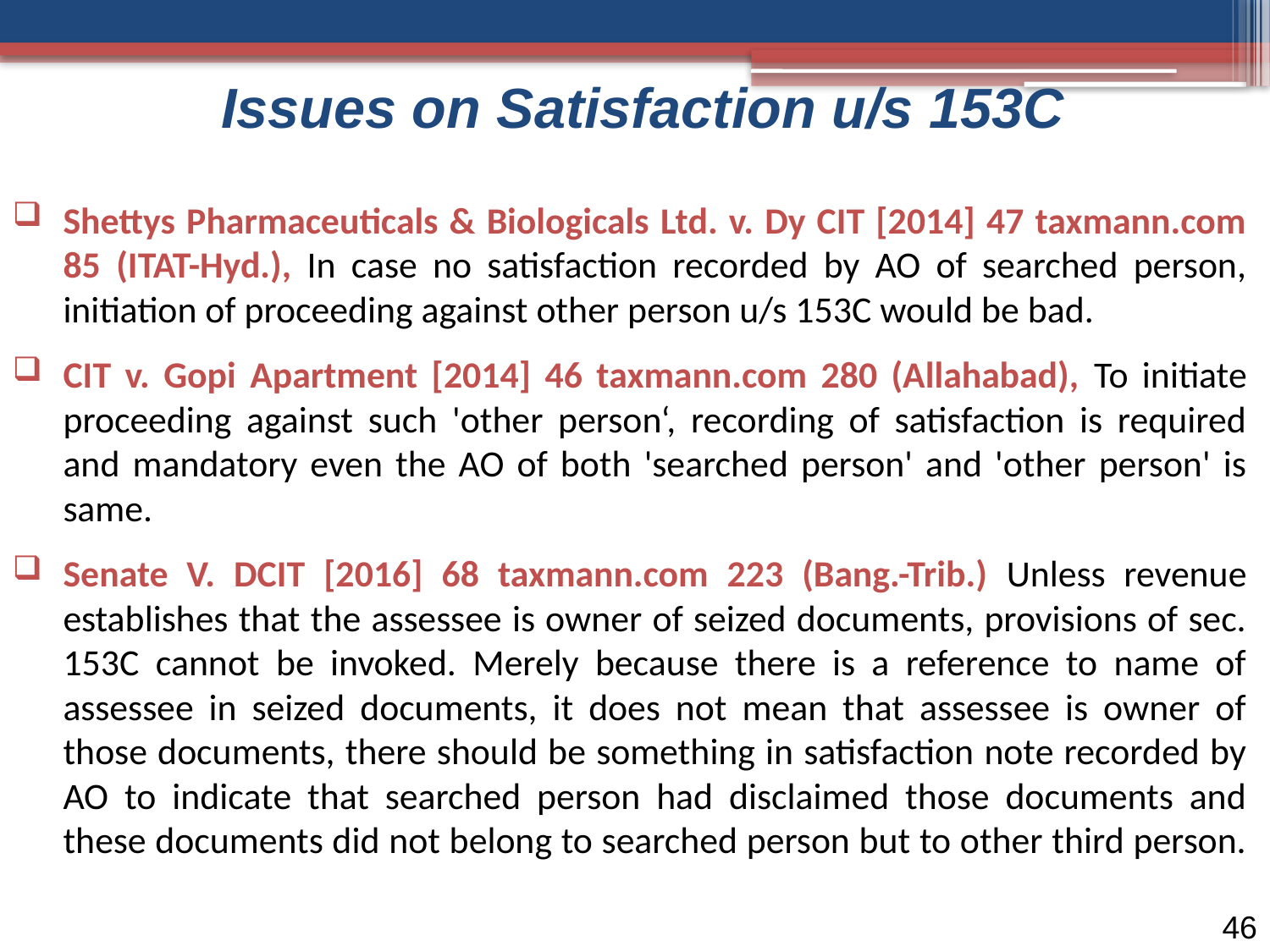

# Issues on Satisfaction u/s 153C
Shettys Pharmaceuticals & Biologicals Ltd. v. Dy CIT [2014] 47 taxmann.com 85 (ITAT-Hyd.), In case no satisfaction recorded by AO of searched person, initiation of proceeding against other person u/s 153C would be bad.
CIT v. Gopi Apartment [2014] 46 taxmann.com 280 (Allahabad), To initiate proceeding against such 'other person‘, recording of satisfaction is required and mandatory even the AO of both 'searched person' and 'other person' is same.
Senate V. DCIT [2016] 68 taxmann.com 223 (Bang.-Trib.) Unless revenue establishes that the assessee is owner of seized documents, provisions of sec. 153C cannot be invoked. Merely because there is a reference to name of assessee in seized documents, it does not mean that assessee is owner of those documents, there should be something in satisfaction note recorded by AO to indicate that searched person had disclaimed those documents and these documents did not belong to searched person but to other third person.
46